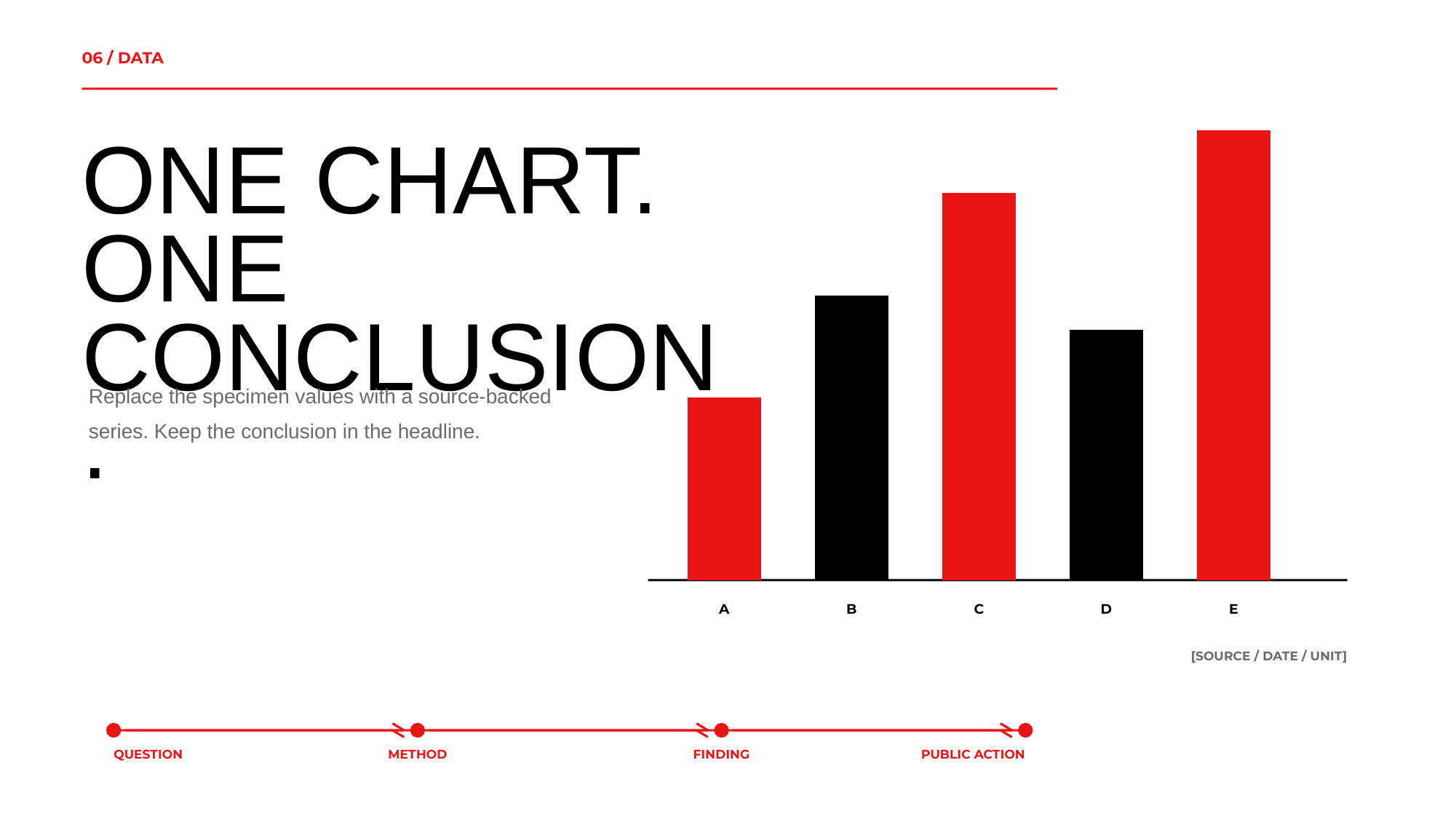

06 / DATA

ONE CHART.
ONE CONCLUSION.

Replace the specimen values with a source-backed series. Keep the conclusion in the headline.

A
B
C
D
E
[SOURCE / DATE / UNIT]

QUESTION
METHOD
FINDING
PUBLIC ACTION